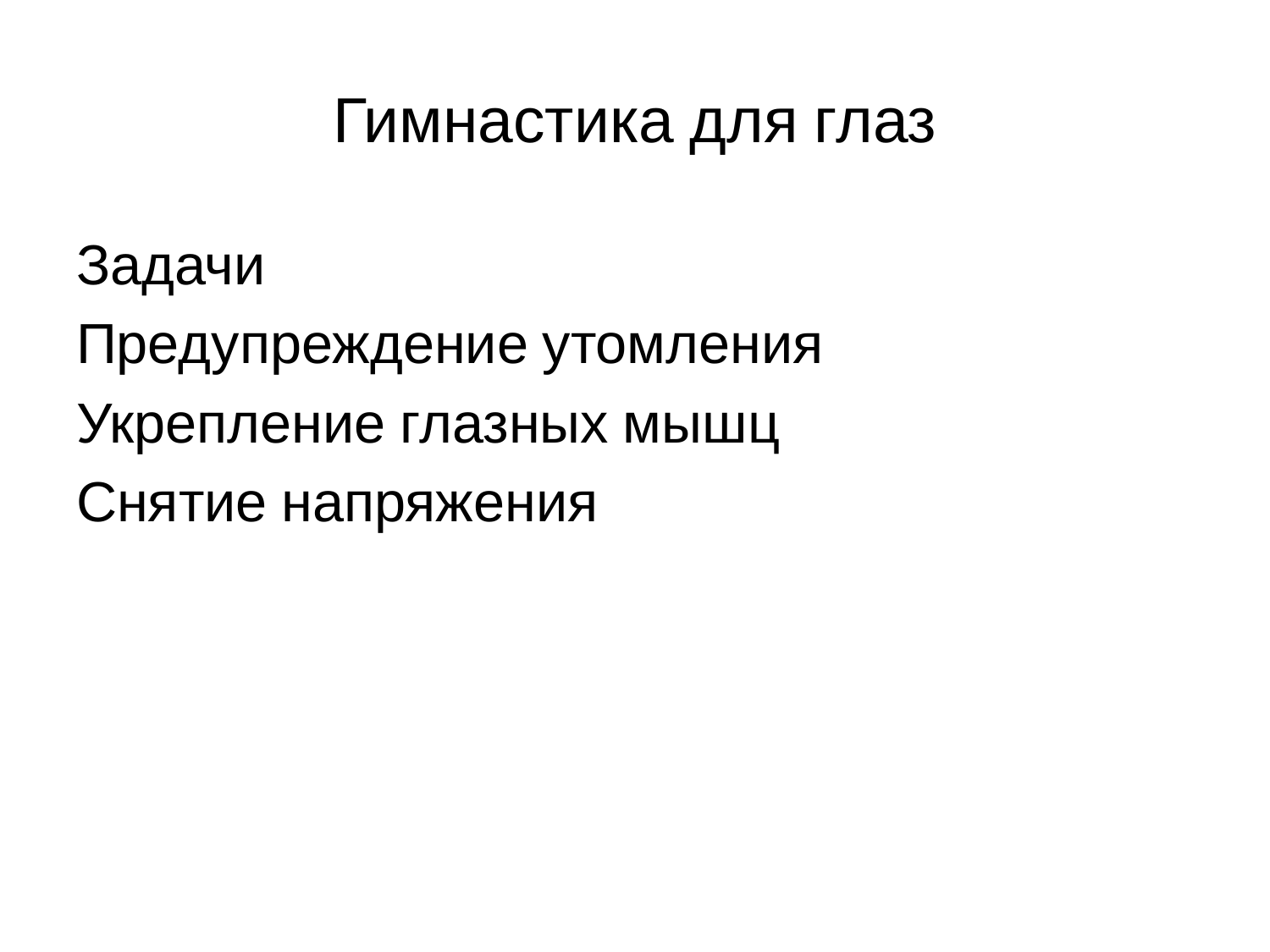

# Гимнастика для глаз
Задачи
Предупреждение утомления
Укрепление глазных мышц
Снятие напряжения